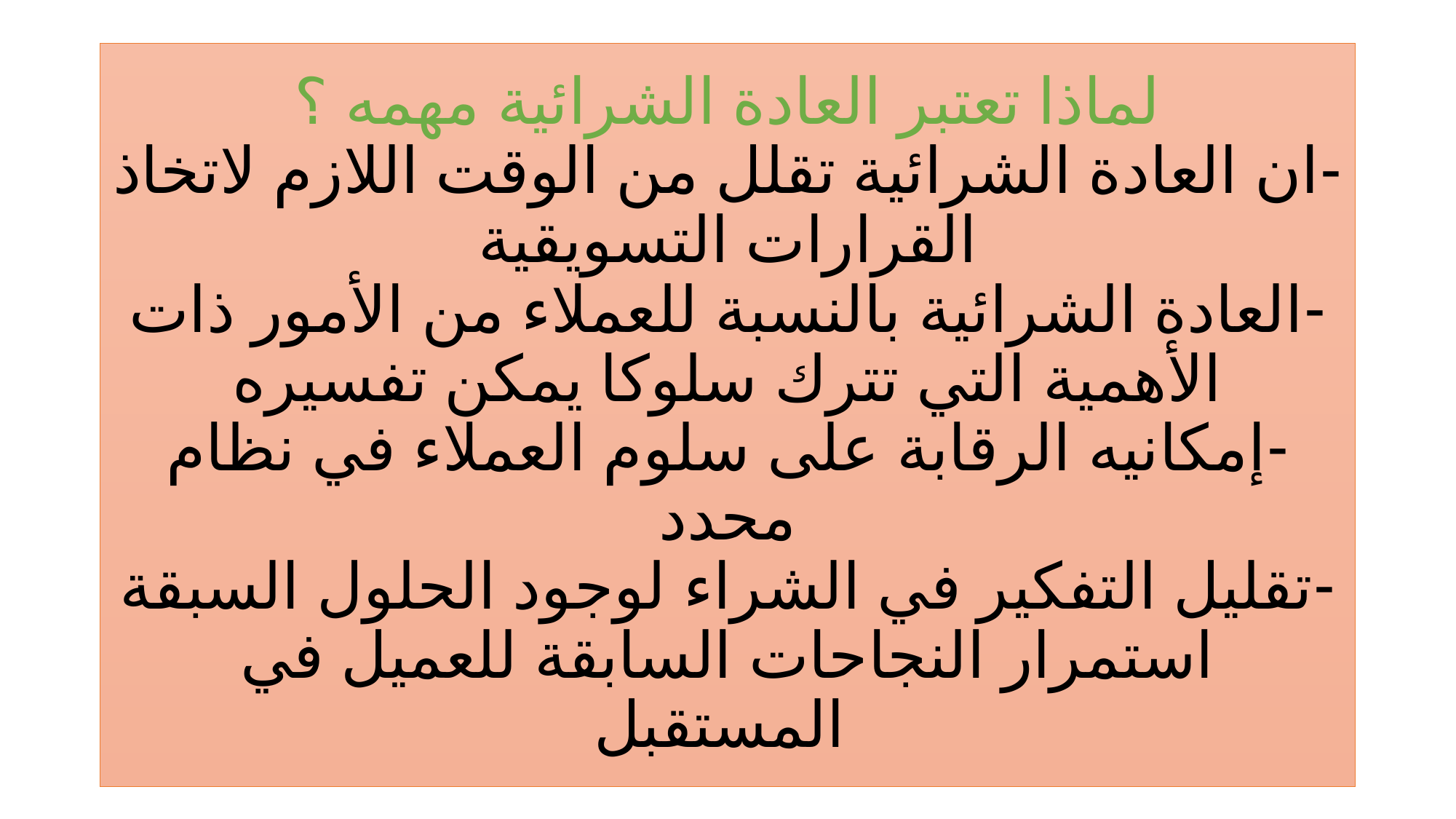

# لماذا تعتبر العادة الشرائية مهمه ؟ -ان العادة الشرائية تقلل من الوقت اللازم لاتخاذ القرارات التسويقية -العادة الشرائية بالنسبة للعملاء من الأمور ذات الأهمية التي تترك سلوكا يمكن تفسيره -إمكانيه الرقابة على سلوم العملاء في نظام محدد -تقليل التفكير في الشراء لوجود الحلول السبقة استمرار النجاحات السابقة للعميل في المستقبل